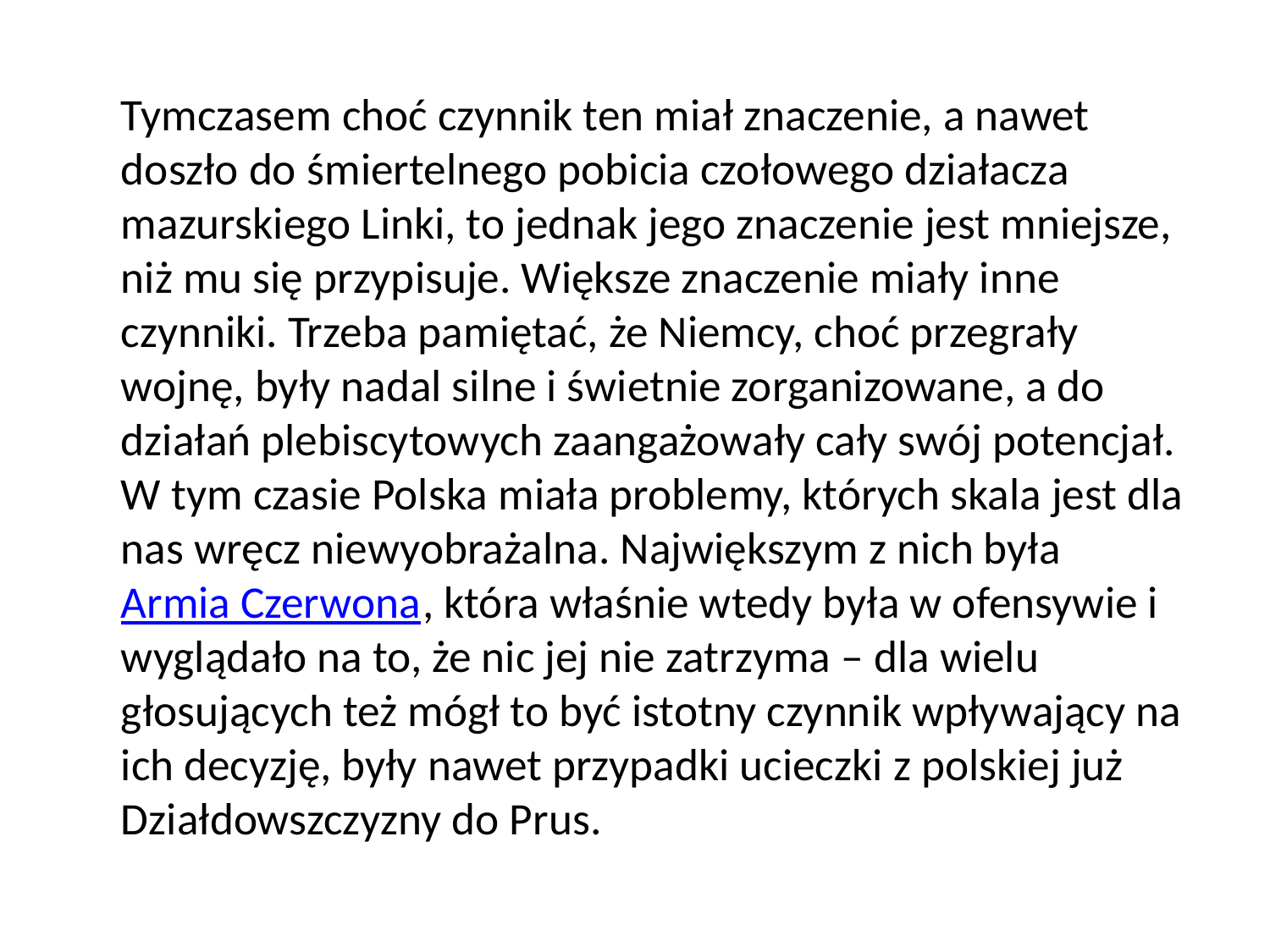

Tymczasem choć czynnik ten miał znaczenie, a nawet doszło do śmiertelnego pobicia czołowego działacza mazurskiego Linki, to jednak jego znaczenie jest mniejsze, niż mu się przypisuje. Większe znaczenie miały inne czynniki. Trzeba pamiętać, że Niemcy, choć przegrały wojnę, były nadal silne i świetnie zorganizowane, a do działań plebiscytowych zaangażowały cały swój potencjał. W tym czasie Polska miała problemy, których skala jest dla nas wręcz niewyobrażalna. Największym z nich była Armia Czerwona, która właśnie wtedy była w ofensywie i wyglądało na to, że nic jej nie zatrzyma – dla wielu głosujących też mógł to być istotny czynnik wpływający na ich decyzję, były nawet przypadki ucieczki z polskiej już Działdowszczyzny do Prus.